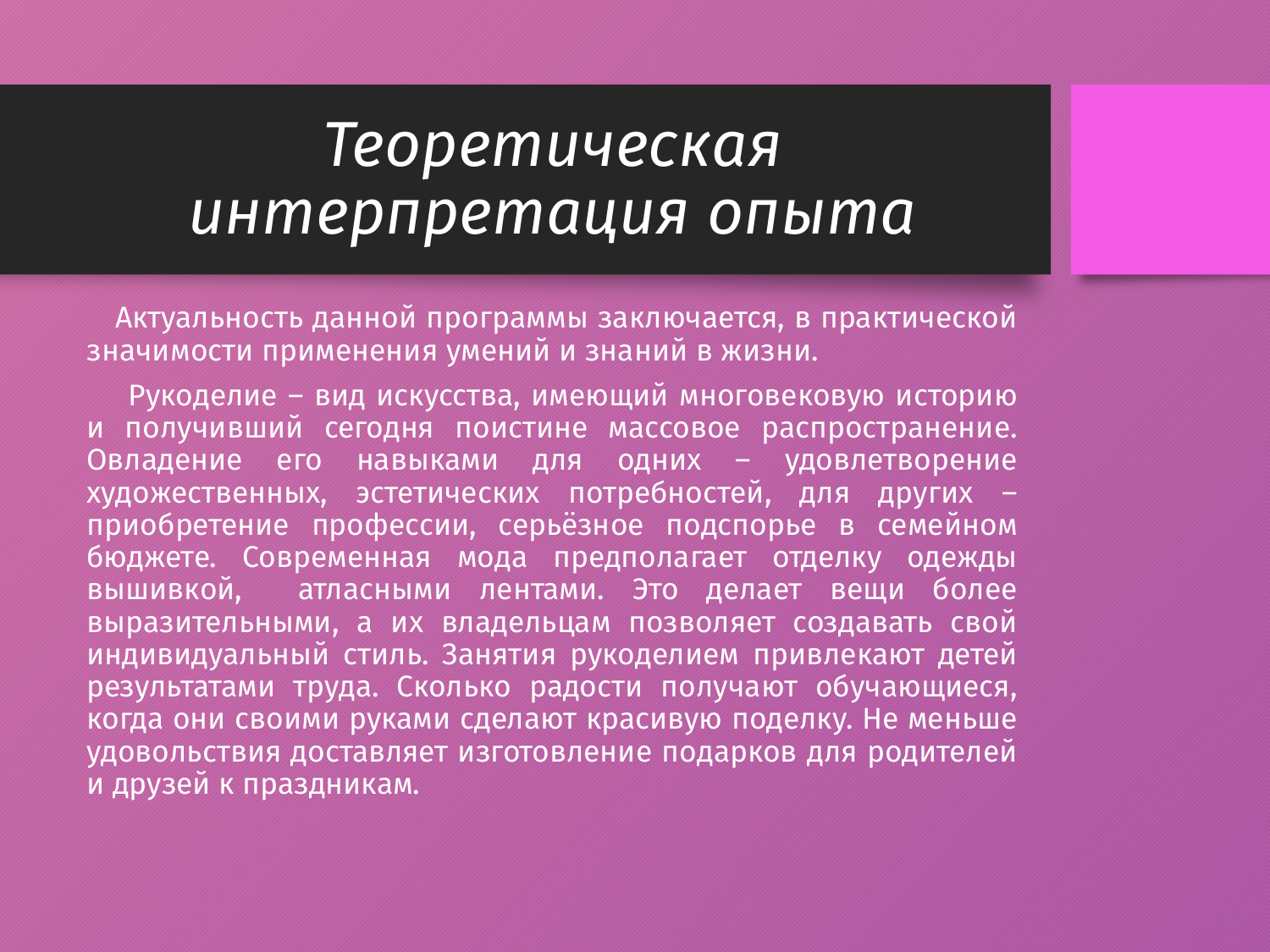

# Теоретическая интерпретация опыта
   Актуальность данной программы заключается, в практической значимости применения умений и знаний в жизни.
    Рукоделие – вид искусства, имеющий многовековую историю и получивший сегодня поистине массовое распространение. Овладение его навыками для одних – удовлетворение художественных, эстетических потребностей, для других – приобретение профессии, серьёзное подспорье в семейном бюджете. Современная мода предполагает отделку одежды вышивкой,  атласными лентами. Это делает вещи более выразительными, а их владельцам позволяет создавать свой индивидуальный стиль. Занятия рукоделием привлекают детей результатами труда. Сколько радости получают обучающиеся, когда они своими руками сделают красивую поделку. Не меньше удовольствия доставляет изготовление подарков для родителей и друзей к праздникам.